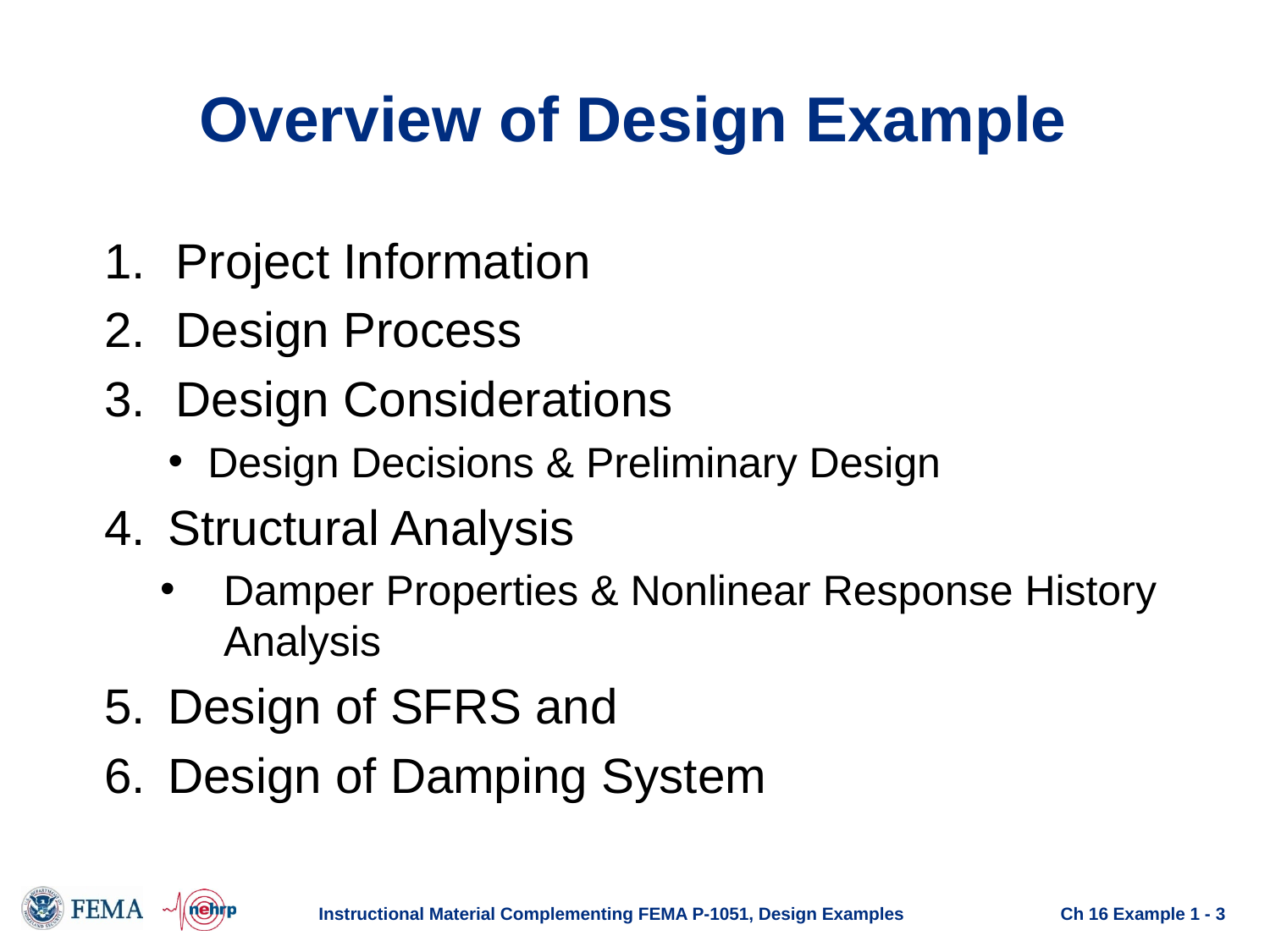

# Overview of Design Example
Project Information
Design Process
Design Considerations
Design Decisions & Preliminary Design
Structural Analysis
Damper Properties & Nonlinear Response History Analysis
Design of SFRS and
Design of Damping System

Instructional Material Complementing FEMA P-1051, Design Examples
Ch 16 Example 1 - 3